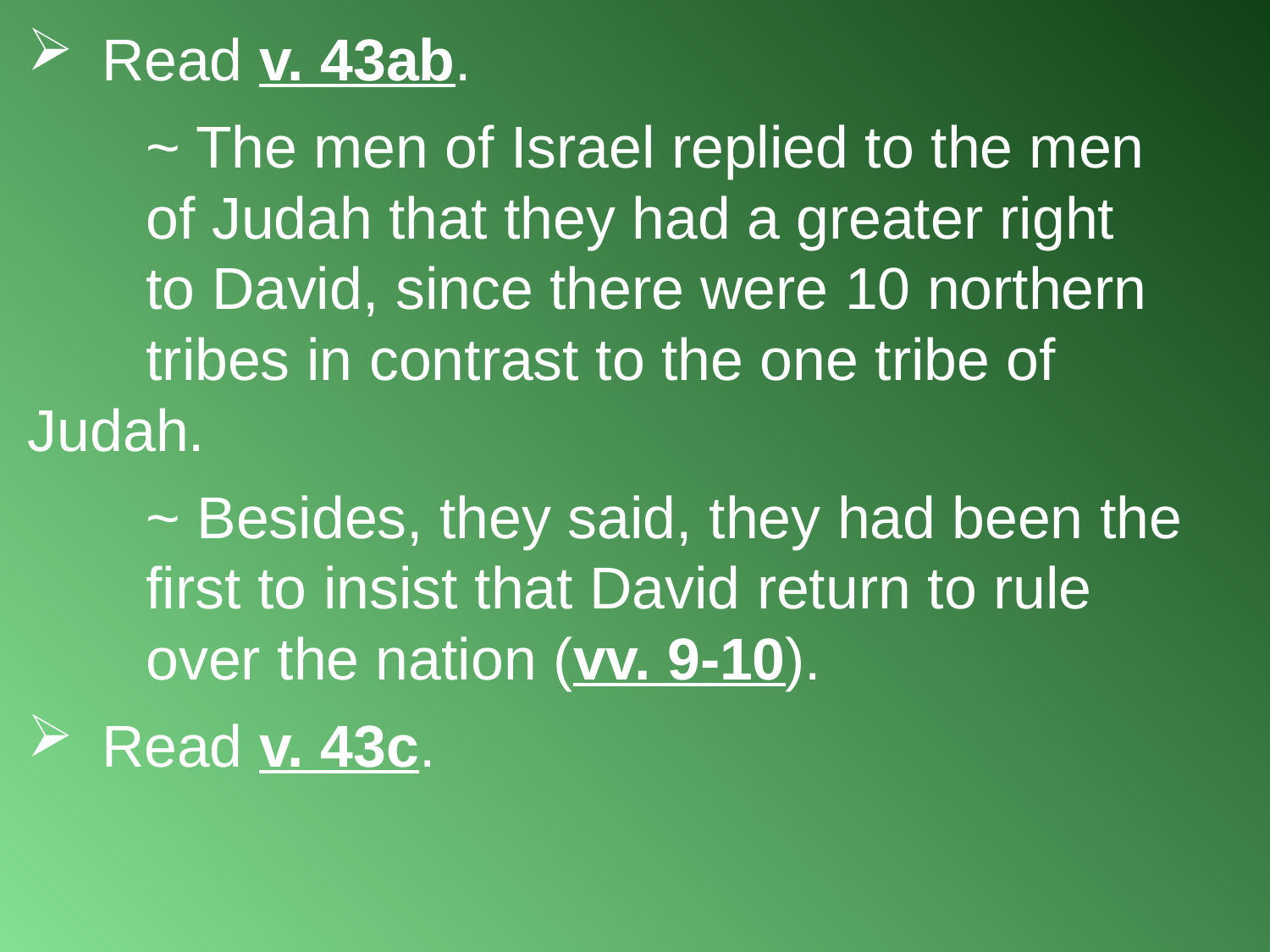

Read v. 43ab.
		~ The men of Israel replied to the men 					of Judah that they had a greater right 					to David, since there were 10 northern 					tribes in contrast to the one tribe of 						Judah.
		~ Besides, they said, they had been the 					first to insist that David return to rule 					over the nation (vv. 9-10).
Read v. 43c.